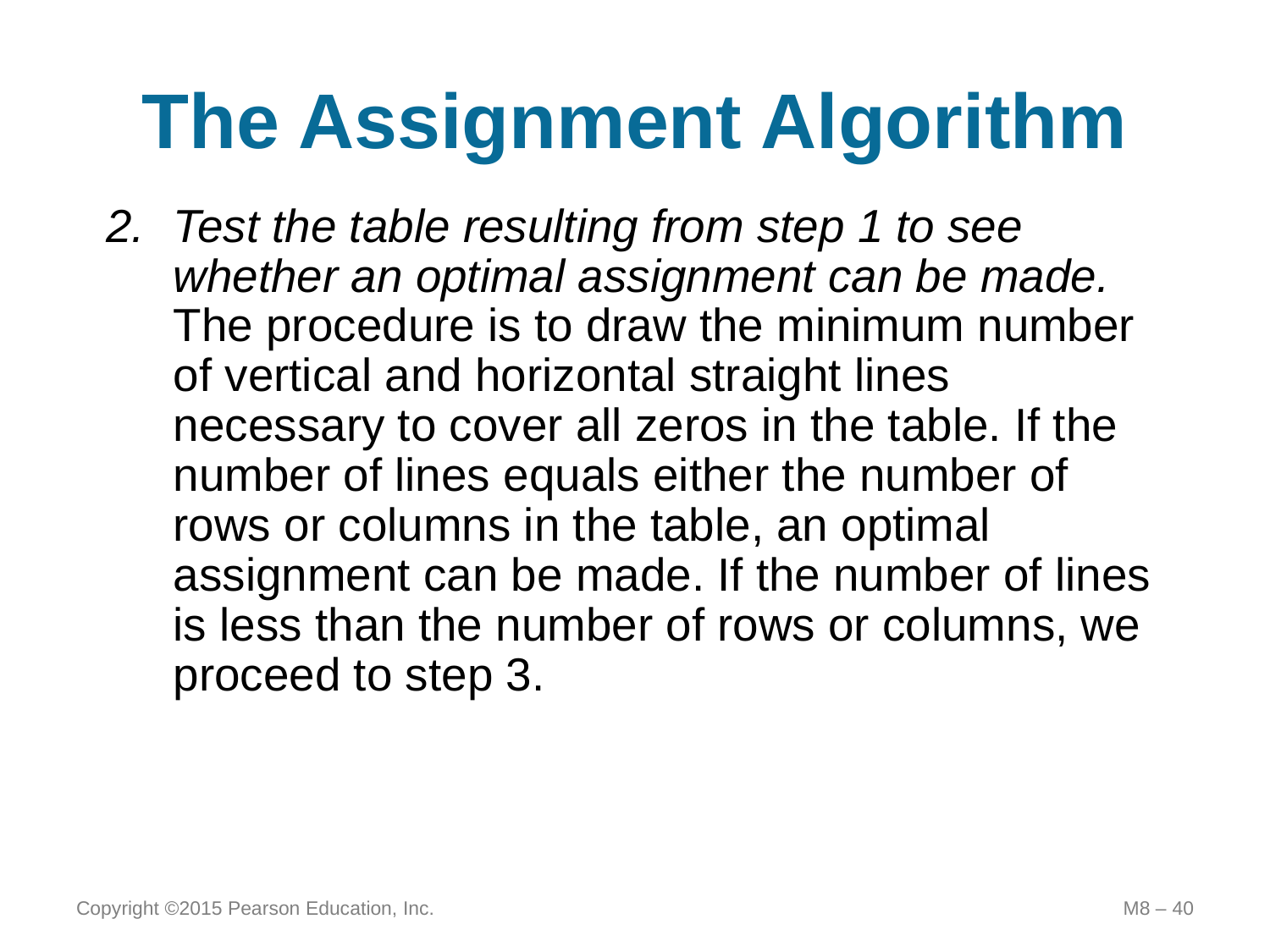

# The Assignment Algorithm
Test the table resulting from step 1 to see whether an optimal assignment can be made. The procedure is to draw the minimum number of vertical and horizontal straight lines necessary to cover all zeros in the table. If the number of lines equals either the number of rows or columns in the table, an optimal assignment can be made. If the number of lines is less than the number of rows or columns, we proceed to step 3.
Copyright ©2015 Pearson Education, Inc.
M8 – 40